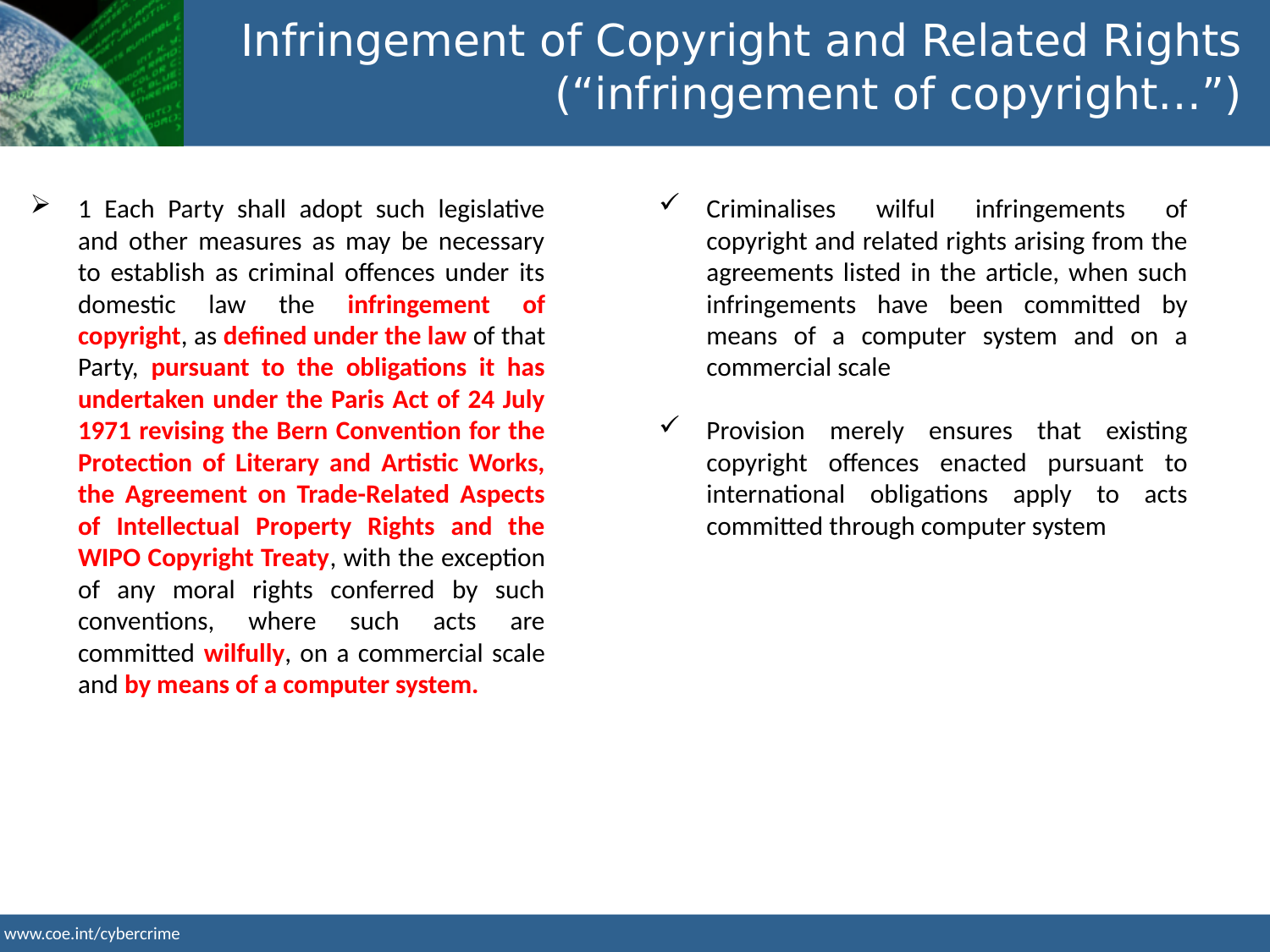

Infringement of Copyright and Related Rights (“infringement of copyright…”)
1 Each Party shall adopt such legislative and other measures as may be necessary to establish as criminal offences under its domestic law the infringement of copyright, as defined under the law of that Party, pursuant to the obligations it has undertaken under the Paris Act of 24 July 1971 revising the Bern Convention for the Protection of Literary and Artistic Works, the Agreement on Trade-Related Aspects of Intellectual Property Rights and the WIPO Copyright Treaty, with the exception of any moral rights conferred by such conventions, where such acts are committed wilfully, on a commercial scale and by means of a computer system.
Criminalises wilful infringements of copyright and related rights arising from the agreements listed in the article, when such infringements have been committed by means of a computer system and on a commercial scale

Provision merely ensures that existing copyright offences enacted pursuant to international obligations apply to acts committed through computer system